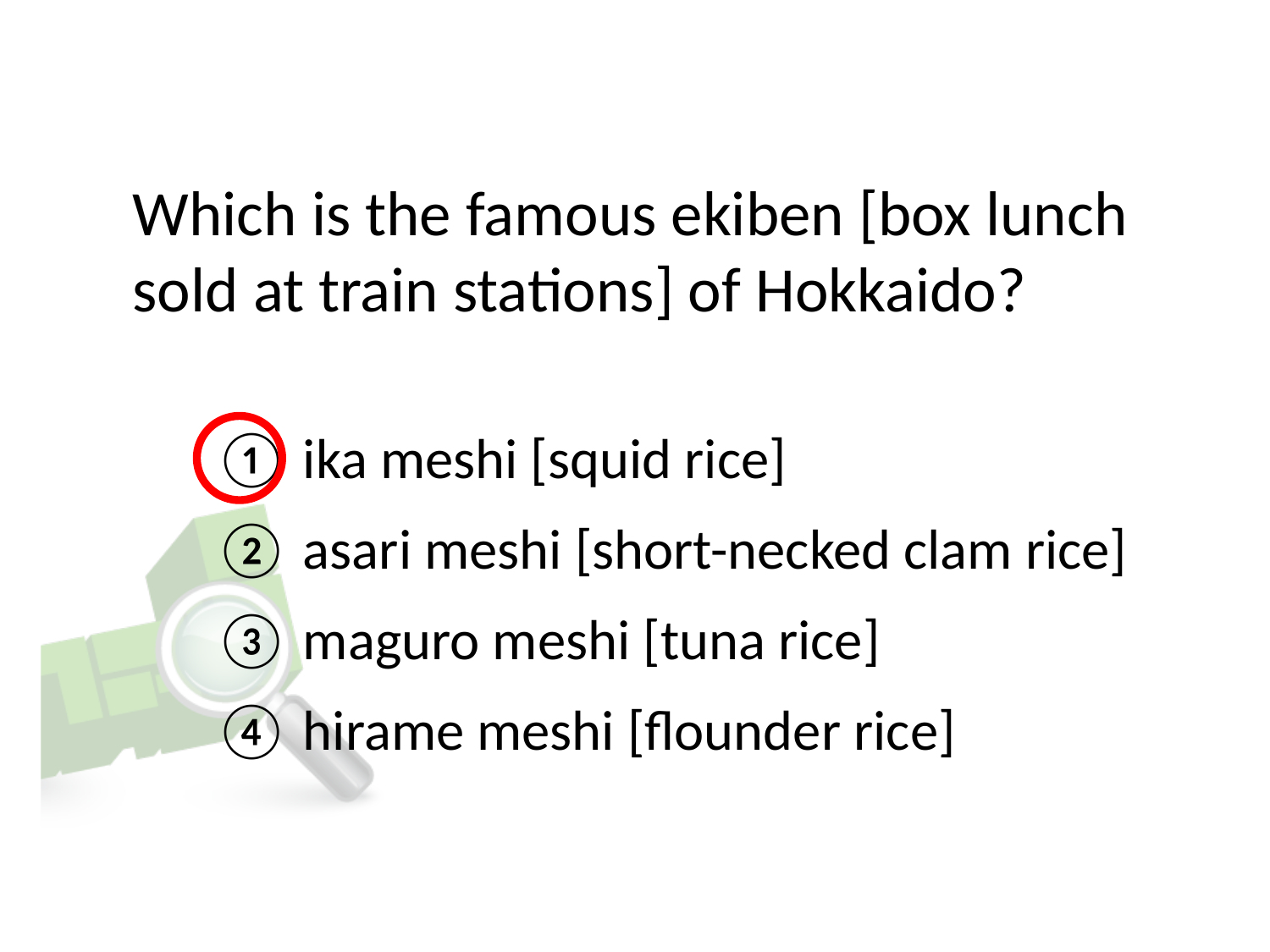

# Which is the famous ekiben [box lunch sold at train stations] of Hokkaido?

① ika meshi [squid rice]
② asari meshi [short-necked clam rice]
③ maguro meshi [tuna rice]
④ hirame meshi [flounder rice]